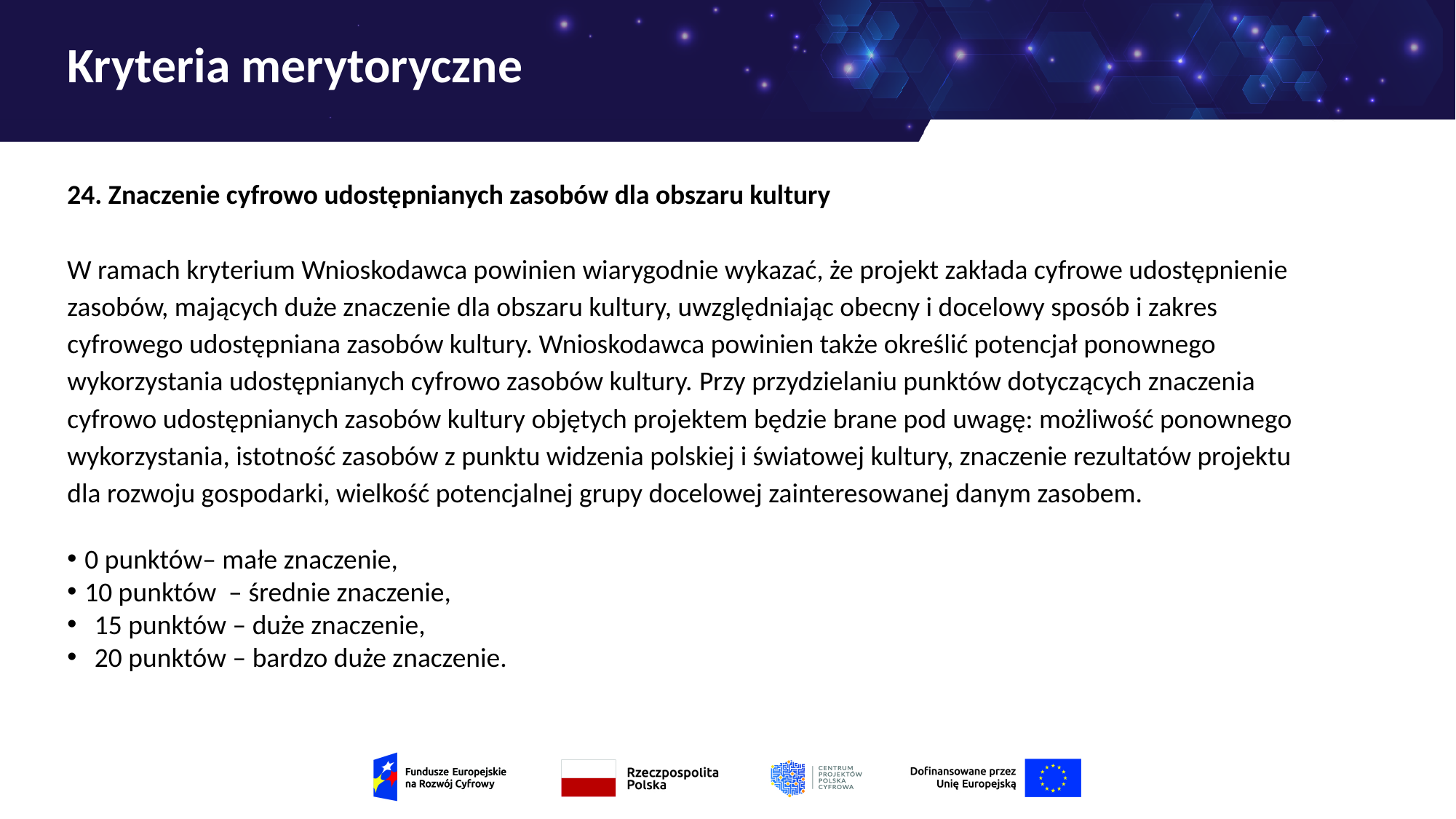

# Kryteria merytoryczne
24. Znaczenie cyfrowo udostępnianych zasobów dla obszaru kultury

W ramach kryterium Wnioskodawca powinien wiarygodnie wykazać, że projekt zakłada cyfrowe udostępnienie zasobów, mających duże znaczenie dla obszaru kultury, uwzględniając obecny i docelowy sposób i zakres cyfrowego udostępniana zasobów kultury. Wnioskodawca powinien także określić potencjał ponownego wykorzystania udostępnianych cyfrowo zasobów kultury. Przy przydzielaniu punktów dotyczących znaczenia cyfrowo udostępnianych zasobów kultury objętych projektem będzie brane pod uwagę: możliwość ponownego wykorzystania, istotność zasobów z punktu widzenia polskiej i światowej kultury, znaczenie rezultatów projektu dla rozwoju gospodarki, wielkość potencjalnej grupy docelowej zainteresowanej danym zasobem.

0 punktów– małe znaczenie,
10 punktów  – średnie znaczenie,
15 punktów – duże znaczenie,
20 punktów – bardzo duże znaczenie.